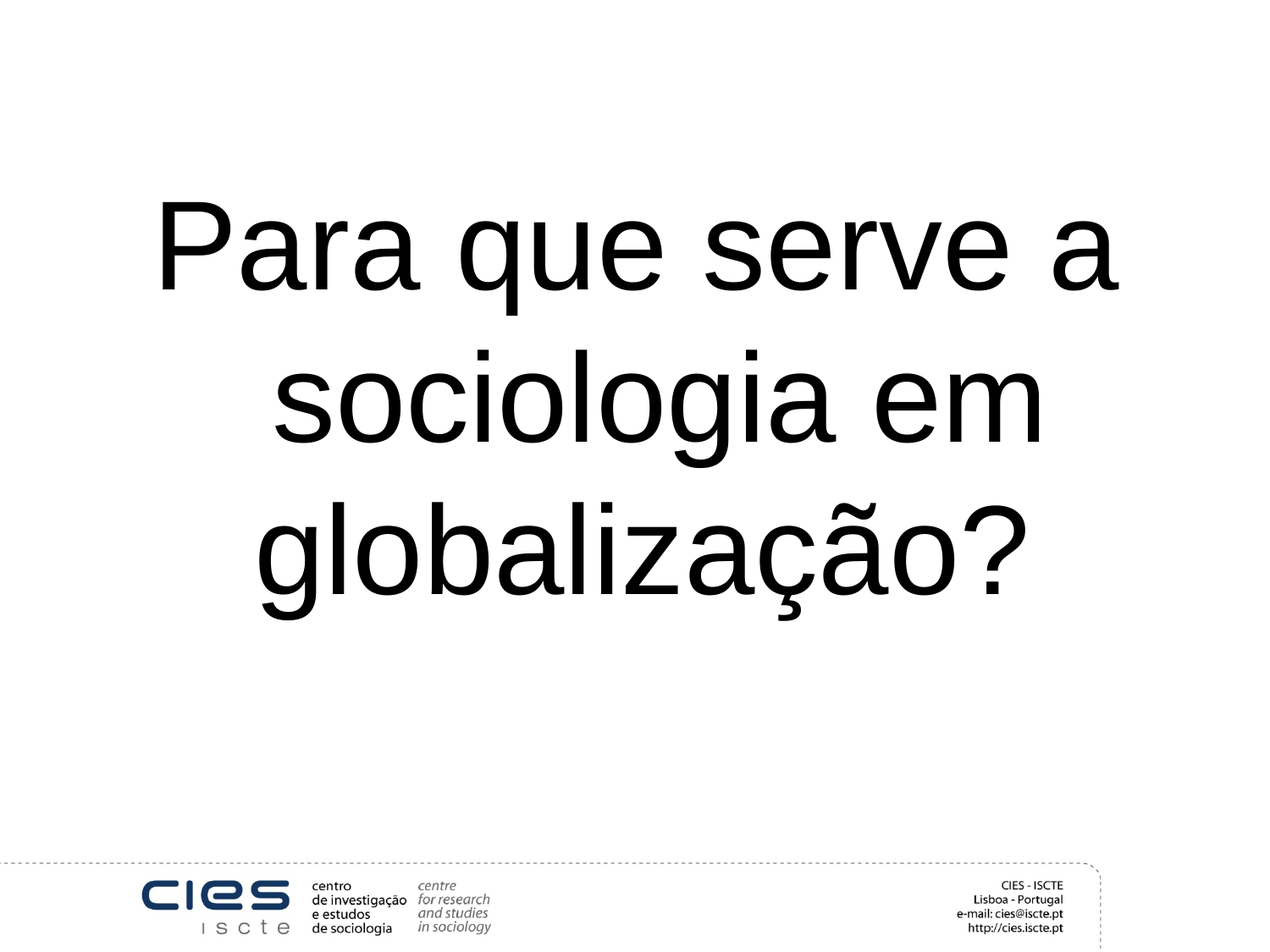

Para que serve a sociologia em globalização?